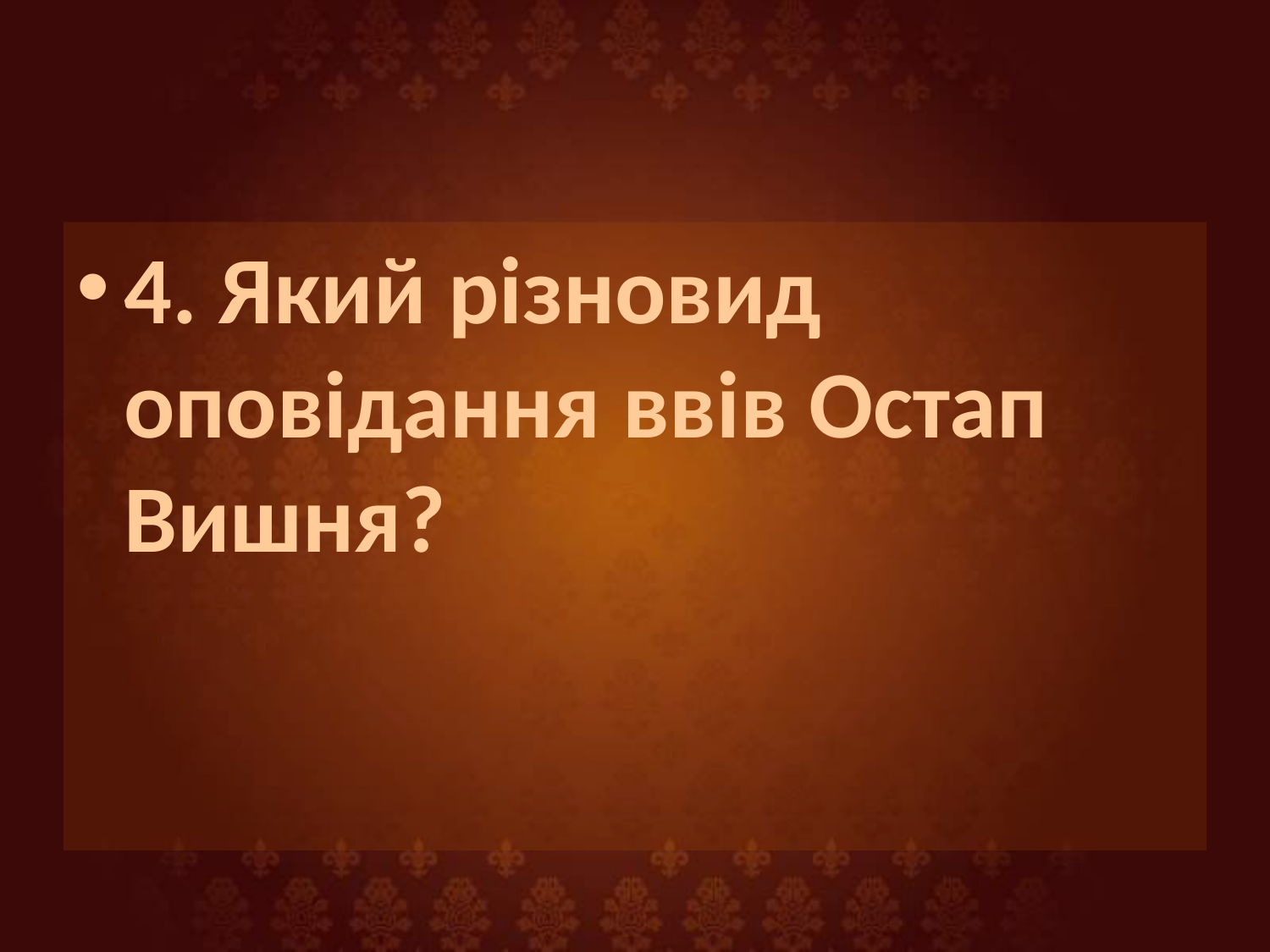

#
4. Який різновид оповідання ввів Остап Вишня?